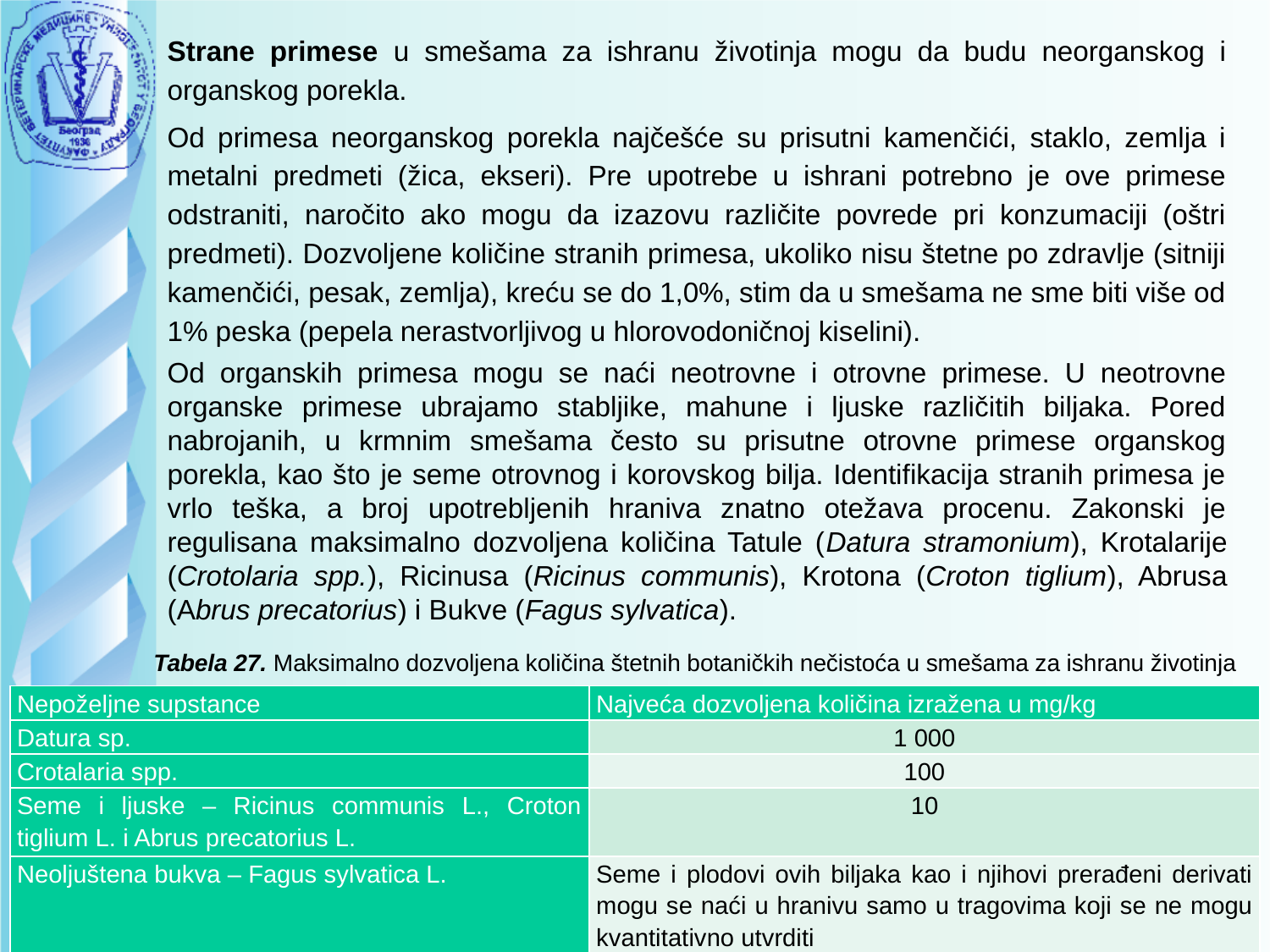

Strane primese u smešama za ishranu životinja mogu da budu neorganskog i organskog porekla.
Od primesa neorganskog porekla najčešće su prisutni kamenčići, staklo, zemlja i metalni predmeti (žica, ekseri). Pre upotrebe u ishrani potrebno je ove primese odstraniti, naročito ako mogu da izazovu različite povrede pri konzumaciji (oštri predmeti). Dozvoljene količine stranih primesa, ukoliko nisu štetne po zdravlje (sitniji kamenčići, pesak, zemlja), kreću se do 1,0%, stim da u smešama ne sme biti više od 1% peska (pepela nerastvorljivog u hlorovodoničnoj kiselini).
Od organskih primesa mogu se naći neotrovne i otrovne primese. U neotrovne organske primese ubrajamo stabljike, mahune i ljuske različitih biljaka. Pored nabrojanih, u krmnim smešama često su prisutne otrovne primese organskog porekla, kao što je seme otrovnog i korovskog bilja. Identifikacija stranih primesa je vrlo teška, a broj upotrebljenih hraniva znatno otežava procenu. Zakonski je regulisana maksimalno dozvoljena količina Tatule (Datura stramonium), Krotalarije (Crotolaria spp.), Ricinusa (Ricinus communis), Krotona (Croton tiglium), Abrusa (Abrus precatorius) i Bukve (Fagus sylvatica).
Tabela 27. Maksimalno dozvoljena količina štetnih botaničkih nečistoća u smešama za ishranu životinja
| Nepoželjne supstance | Najveća dozvoljena količina izražena u mg/kg |
| --- | --- |
| Datura sp. | 1 000 |
| Crotalaria spp. | 100 |
| Seme i ljuske – Ricinus communis L., Croton tiglium L. i Abrus precatorius L. | 10 |
| Neoljuštena bukva – Fagus sylvatica L. | Seme i plodovi ovih biljaka kao i njihovi prerađeni derivati mogu se naći u hranivu samo u tragovima koji se ne mogu kvantitativno utvrditi |